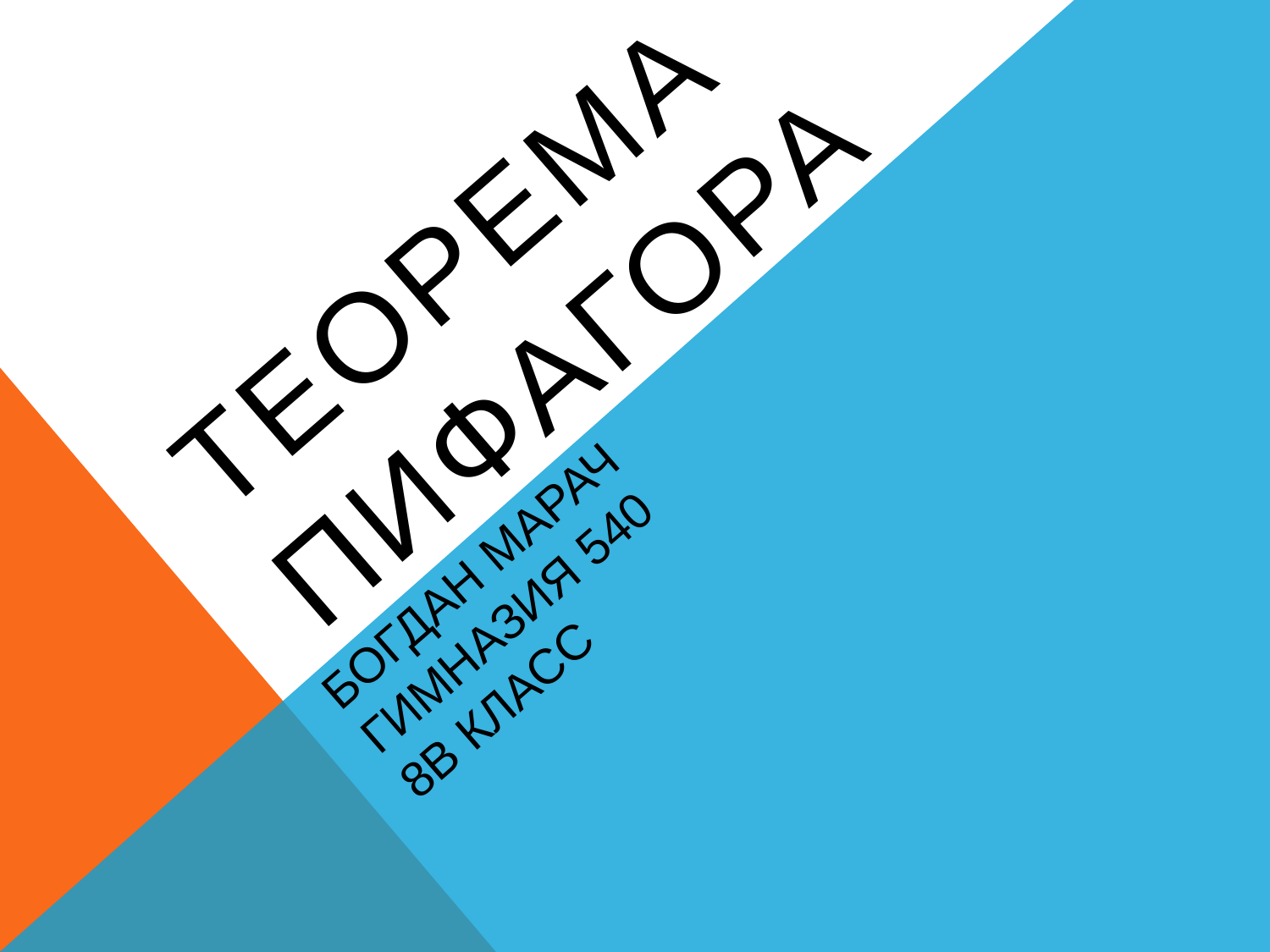

Теорема пифагора
# Богдан марач Гимназия 540 8в класс